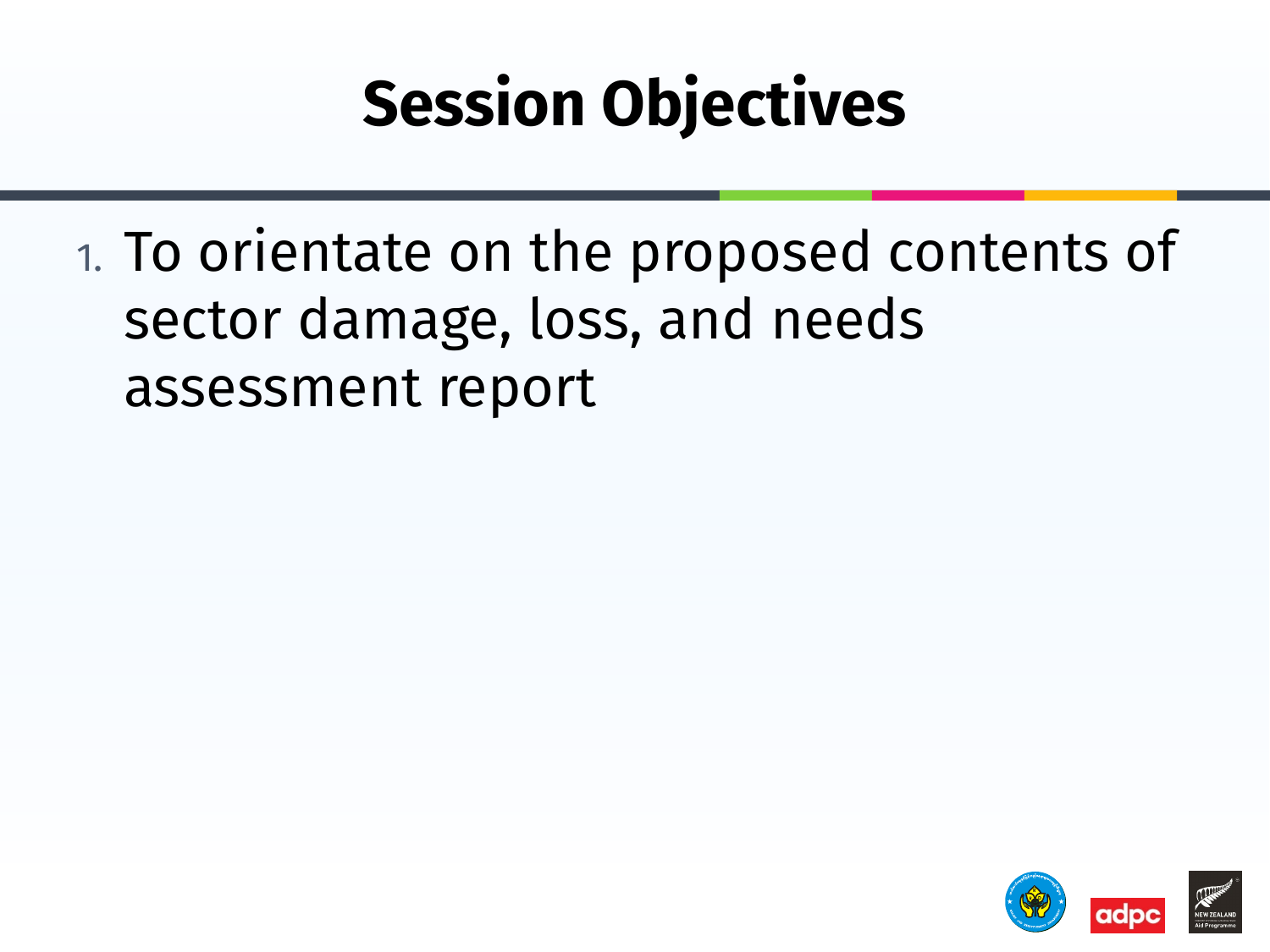

# Session Objectives
To orientate on the proposed contents of sector damage, loss, and needs assessment report